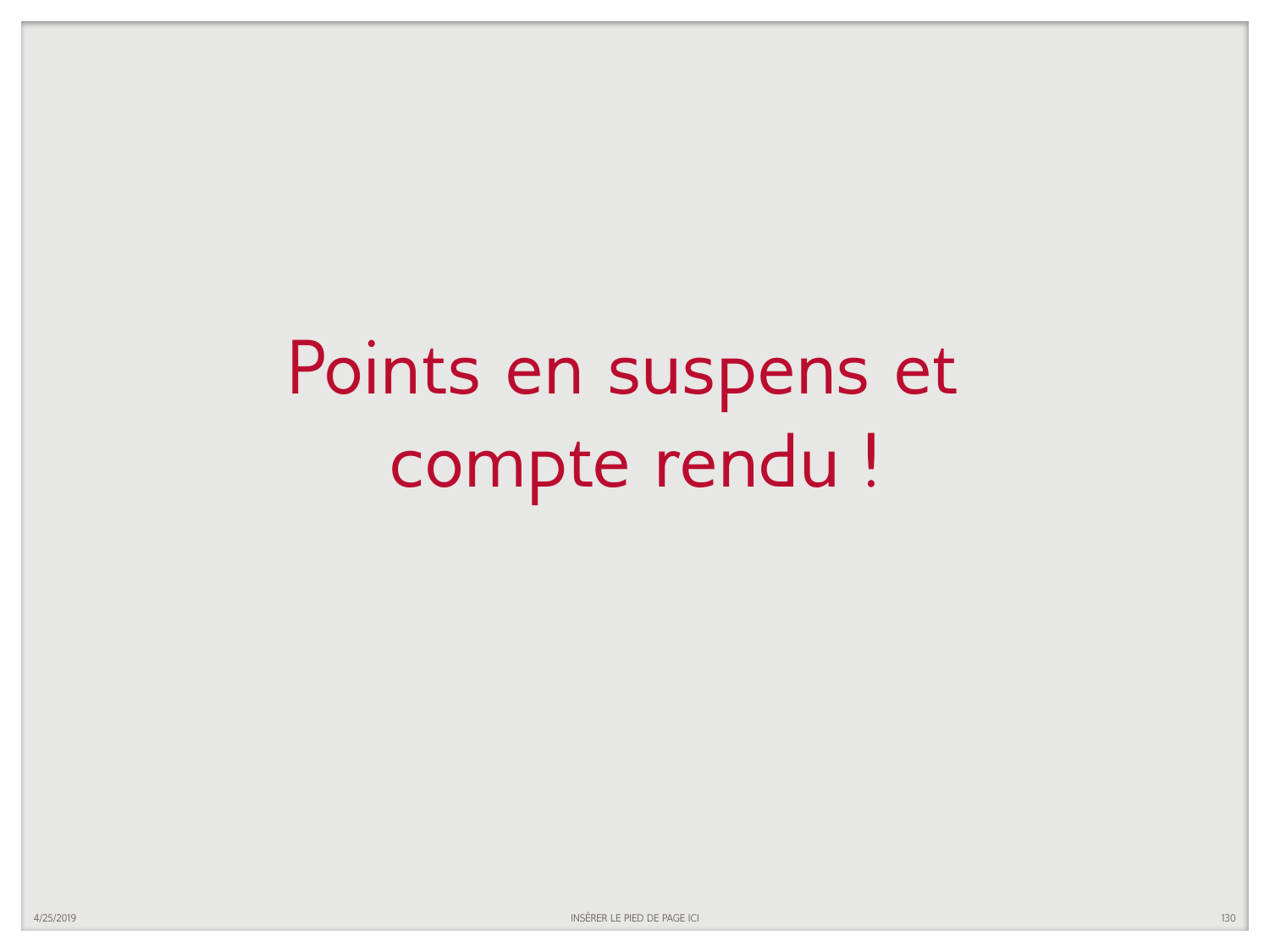

# Points en suspens et compte rendu !
4/25/2019
INSÉRER LE PIED DE PAGE ICI
130